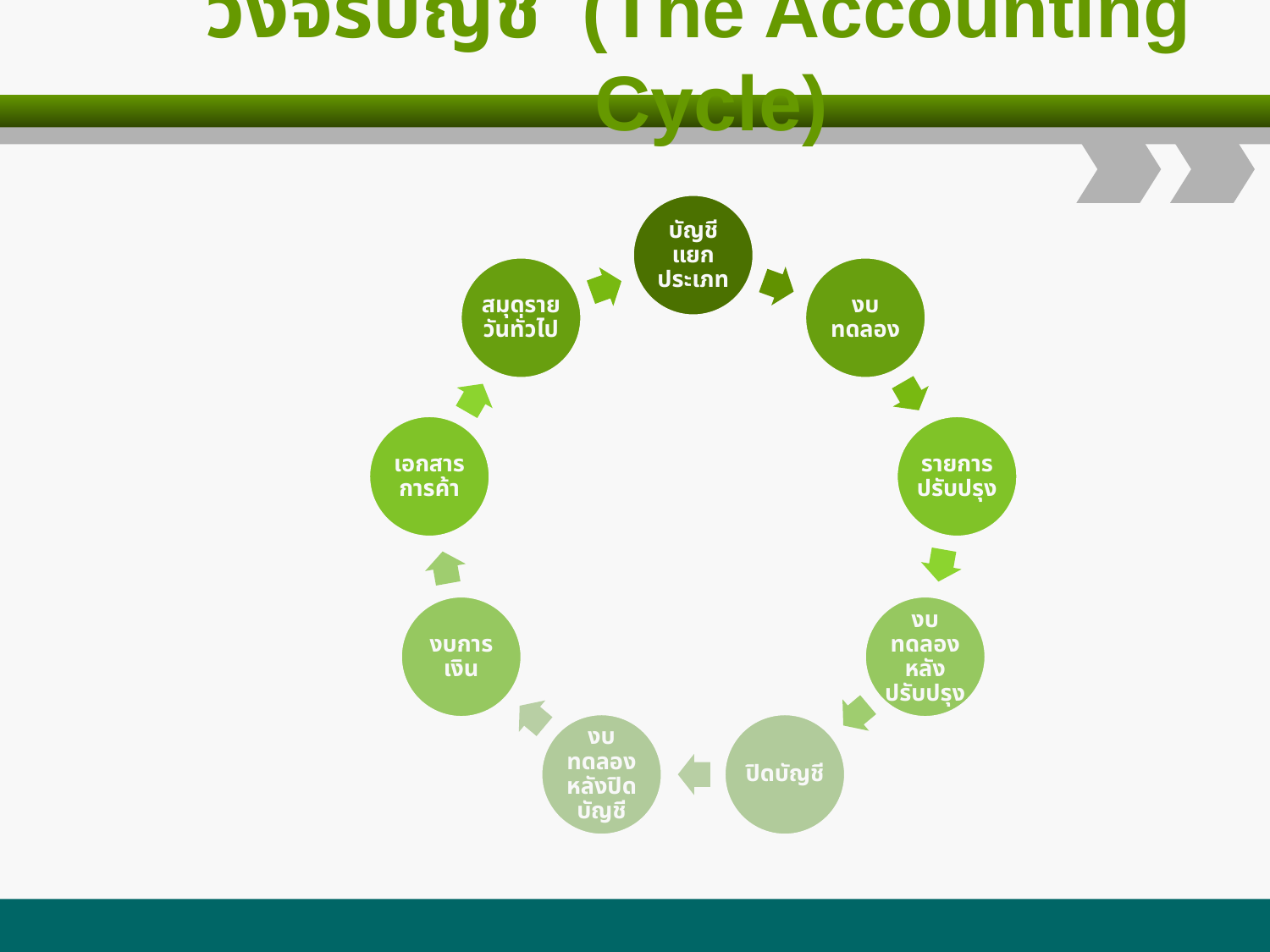

# วงจรบัญชี  (The Accounting Cycle)
บัญชีแยกประเภท

งบทดลอง

รายการปรับปรุง

งบทดลองหลังปรับปรุง

ปิดบัญชี

งบทดลองหลังปิดบัญชี

งบการเงิน

เอกสารการค้า

สมุดรายวันทั่วไป